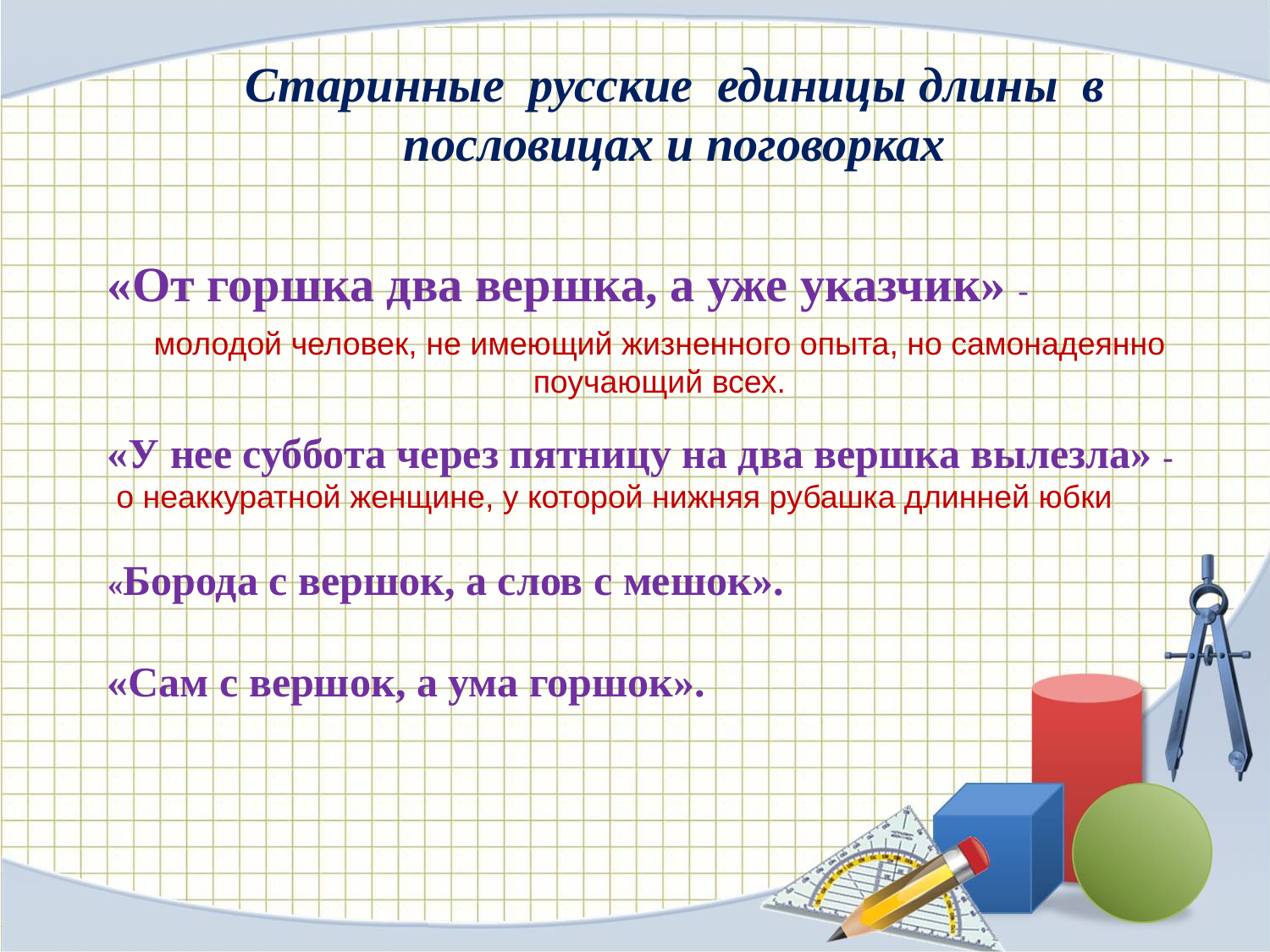

Старинные  русские  единицы длины  в пословицах и поговорках
«От горшка два вершка, а уже указчик» -

«У нее суббота через пятницу на два вершка вылезла» -
 о неаккуратной женщине, у которой нижняя рубашка длинней юбки

«Борода с вершок, а слов с мешок».

«Сам с вершок, а ума горшок».
молодой человек, не имеющий жизненного опыта, но самонадеянно поучающий всех.